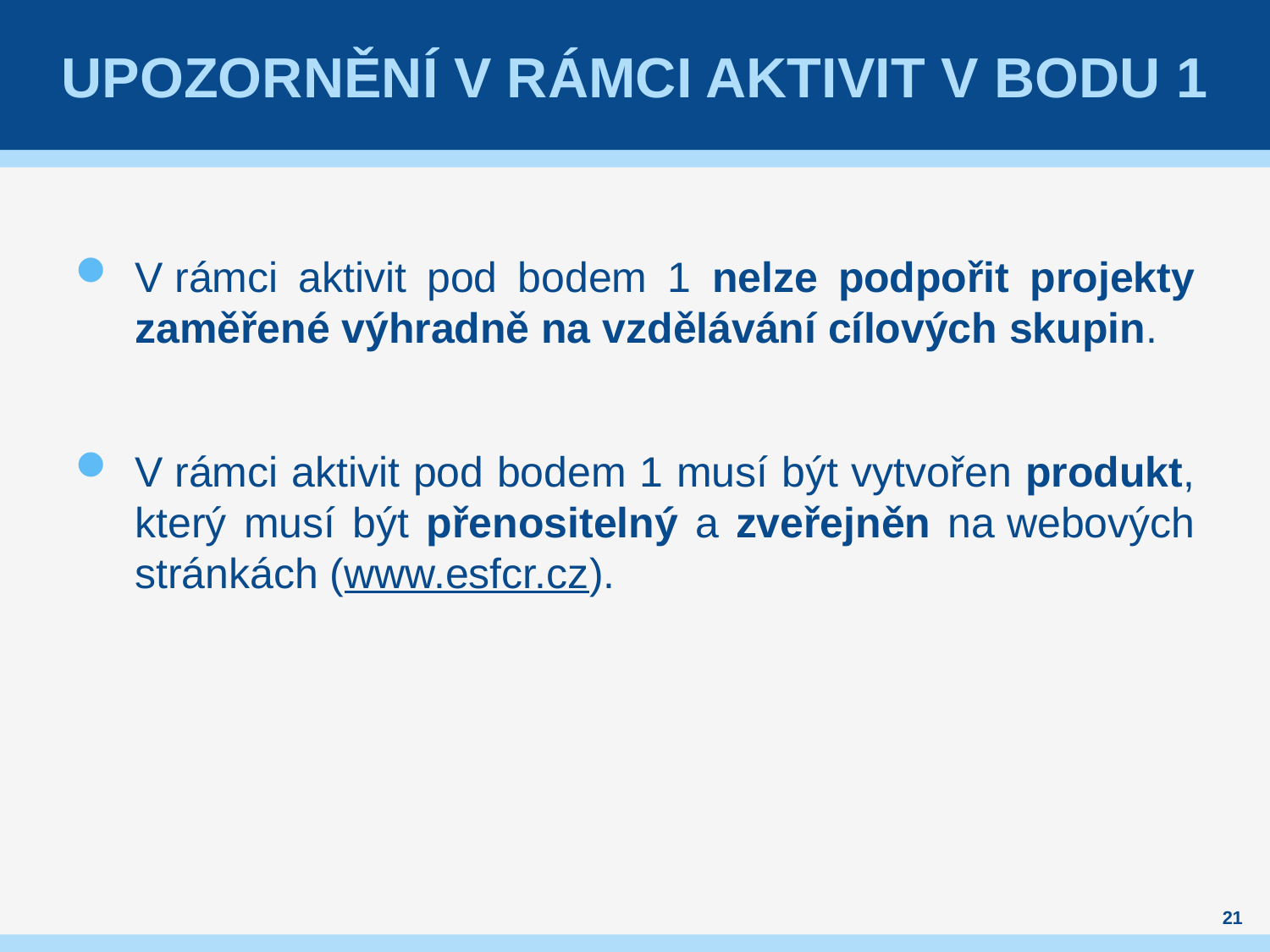

# Upozornění v rámci aktivit v bodu 1
V rámci aktivit pod bodem 1 nelze podpořit projekty zaměřené výhradně na vzdělávání cílových skupin.

V rámci aktivit pod bodem 1 musí být vytvořen produkt, který musí být přenositelný a zveřejněn na webových stránkách (www.esfcr.cz).
21